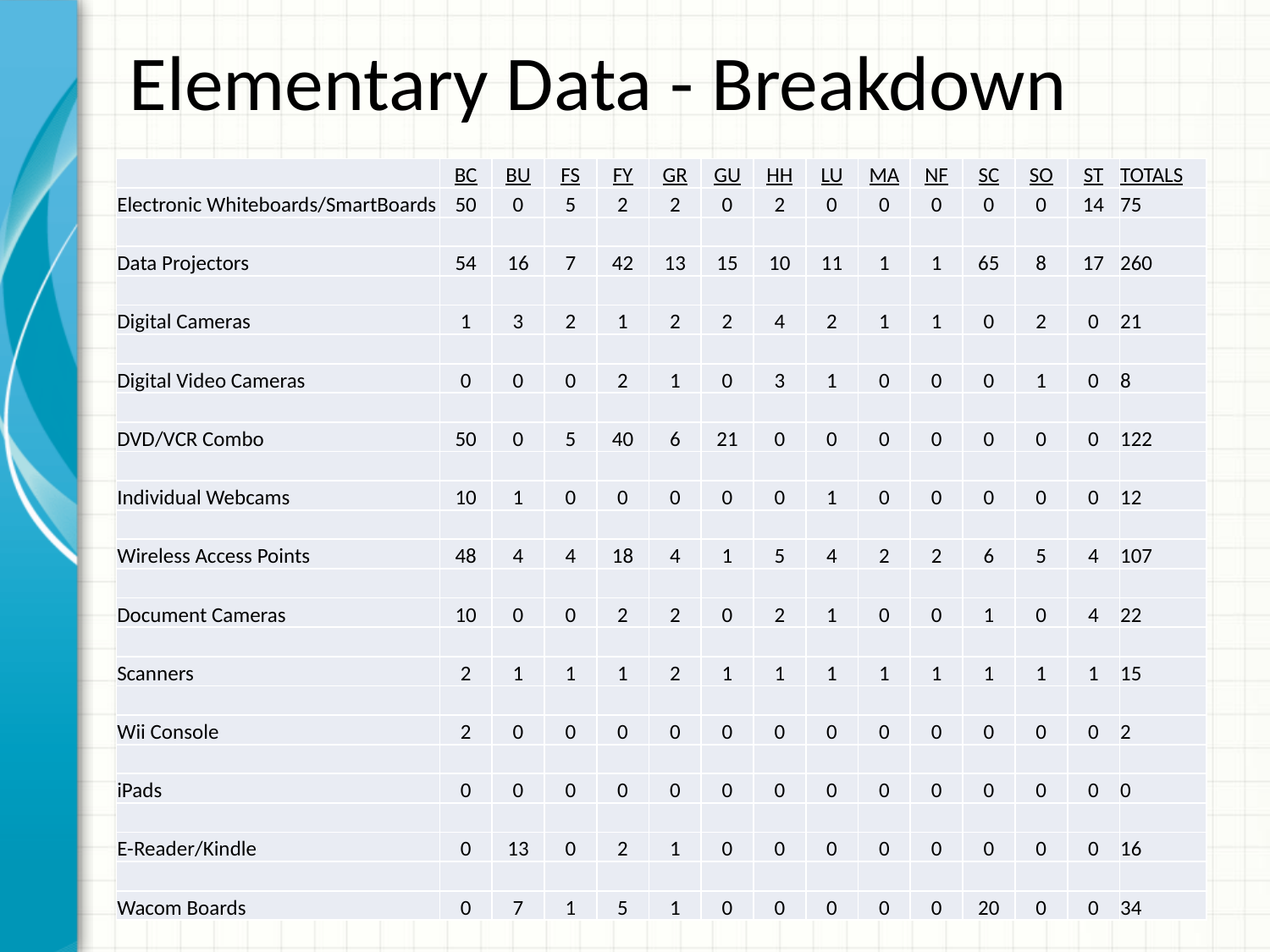

# Elementary Data - Breakdown
|  | BC | BU | FS | FY | GR | GU | HH | LU | MA | NF | SC | SO | ST | TOTALS |
| --- | --- | --- | --- | --- | --- | --- | --- | --- | --- | --- | --- | --- | --- | --- |
| Electronic Whiteboards/SmartBoards | 50 | 0 | 5 | 2 | 2 | 0 | 2 | 0 | 0 | 0 | 0 | 0 | 14 | 75 |
|  |  |  |  |  |  |  |  |  |  |  |  |  |  |  |
| Data Projectors | 54 | 16 | 7 | 42 | 13 | 15 | 10 | 11 | 1 | 1 | 65 | 8 | 17 | 260 |
|  |  |  |  |  |  |  |  |  |  |  |  |  |  |  |
| Digital Cameras | 1 | 3 | 2 | 1 | 2 | 2 | 4 | 2 | 1 | 1 | 0 | 2 | 0 | 21 |
|  |  |  |  |  |  |  |  |  |  |  |  |  |  |  |
| Digital Video Cameras | 0 | 0 | 0 | 2 | 1 | 0 | 3 | 1 | 0 | 0 | 0 | 1 | 0 | 8 |
|  |  |  |  |  |  |  |  |  |  |  |  |  |  |  |
| DVD/VCR Combo | 50 | 0 | 5 | 40 | 6 | 21 | 0 | 0 | 0 | 0 | 0 | 0 | 0 | 122 |
|  |  |  |  |  |  |  |  |  |  |  |  |  |  |  |
| Individual Webcams | 10 | 1 | 0 | 0 | 0 | 0 | 0 | 1 | 0 | 0 | 0 | 0 | 0 | 12 |
|  |  |  |  |  |  |  |  |  |  |  |  |  |  |  |
| Wireless Access Points | 48 | 4 | 4 | 18 | 4 | 1 | 5 | 4 | 2 | 2 | 6 | 5 | 4 | 107 |
|  |  |  |  |  |  |  |  |  |  |  |  |  |  |  |
| Document Cameras | 10 | 0 | 0 | 2 | 2 | 0 | 2 | 1 | 0 | 0 | 1 | 0 | 4 | 22 |
|  |  |  |  |  |  |  |  |  |  |  |  |  |  |  |
| Scanners | 2 | 1 | 1 | 1 | 2 | 1 | 1 | 1 | 1 | 1 | 1 | 1 | 1 | 15 |
|  |  |  |  |  |  |  |  |  |  |  |  |  |  |  |
| Wii Console | 2 | 0 | 0 | 0 | 0 | 0 | 0 | 0 | 0 | 0 | 0 | 0 | 0 | 2 |
|  |  |  |  |  |  |  |  |  |  |  |  |  |  |  |
| iPads | 0 | 0 | 0 | 0 | 0 | 0 | 0 | 0 | 0 | 0 | 0 | 0 | 0 | 0 |
|  |  |  |  |  |  |  |  |  |  |  |  |  |  |  |
| E-Reader/Kindle | 0 | 13 | 0 | 2 | 1 | 0 | 0 | 0 | 0 | 0 | 0 | 0 | 0 | 16 |
|  |  |  |  |  |  |  |  |  |  |  |  |  |  |  |
| Wacom Boards | 0 | 7 | 1 | 5 | 1 | 0 | 0 | 0 | 0 | 0 | 20 | 0 | 0 | 34 |